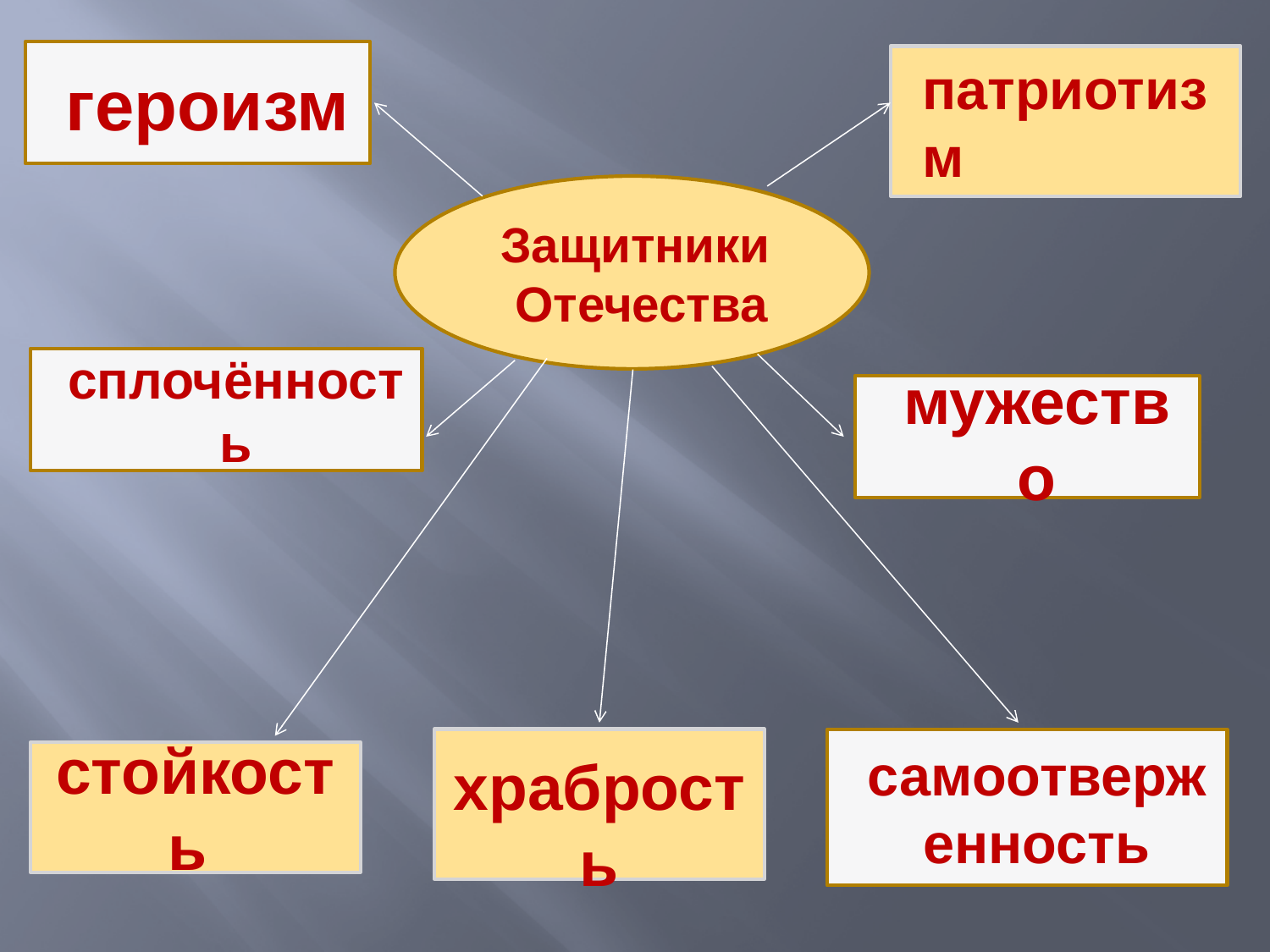

героизм
патриотизм
Защитники
Отечества
сплочённость
мужество
 храбрость
самоотверженность
стойкость